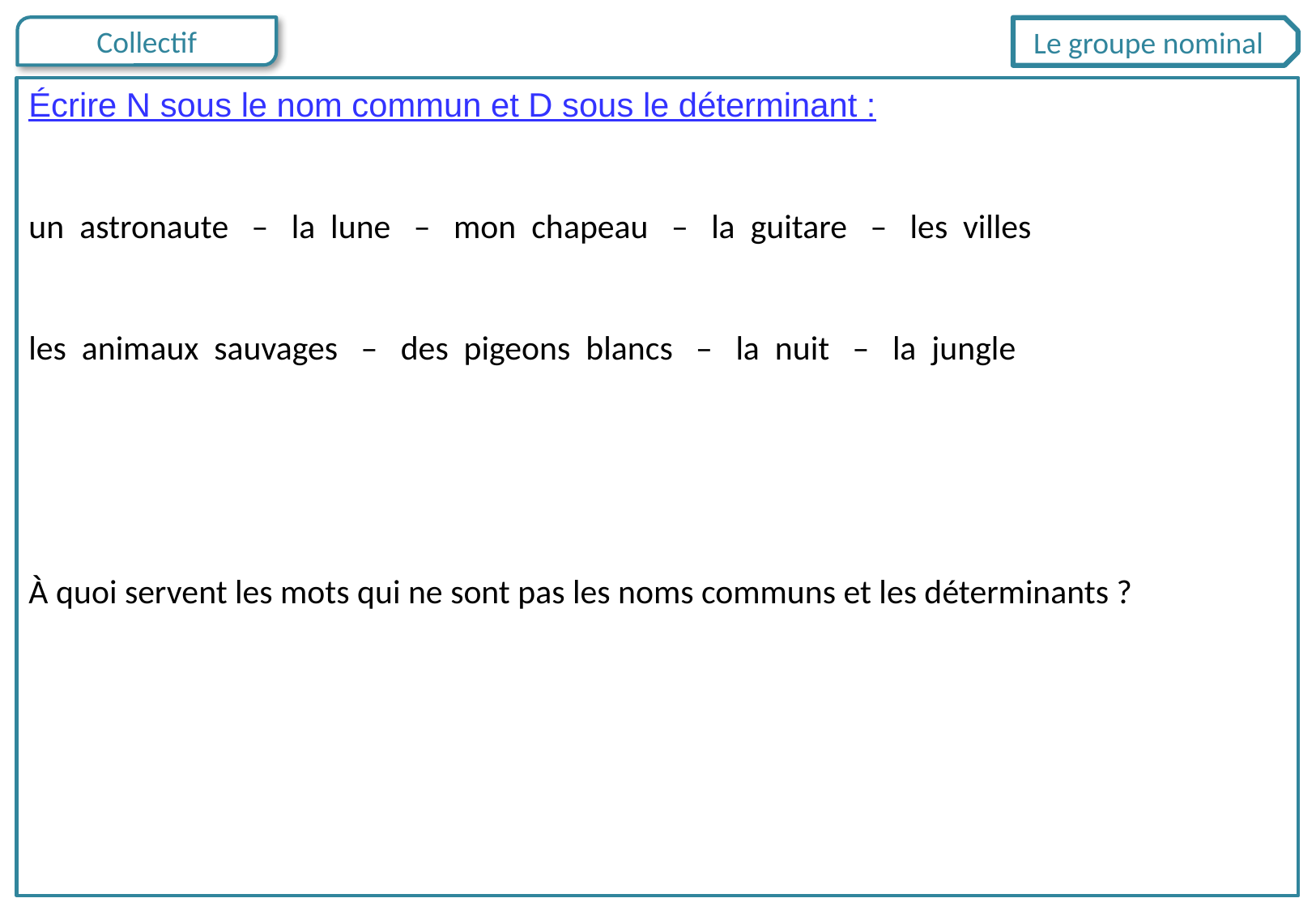

Le groupe nominal
Écrire N sous le nom commun et D sous le déterminant :
un  astronaute   –   la  lune   –   mon  chapeau   –   la  guitare   –   les  villes
les  animaux  sauvages   –   des  pigeons  blancs   –   la  nuit   –   la  jungle

À quoi servent les mots qui ne sont pas les noms communs et les déterminants ?